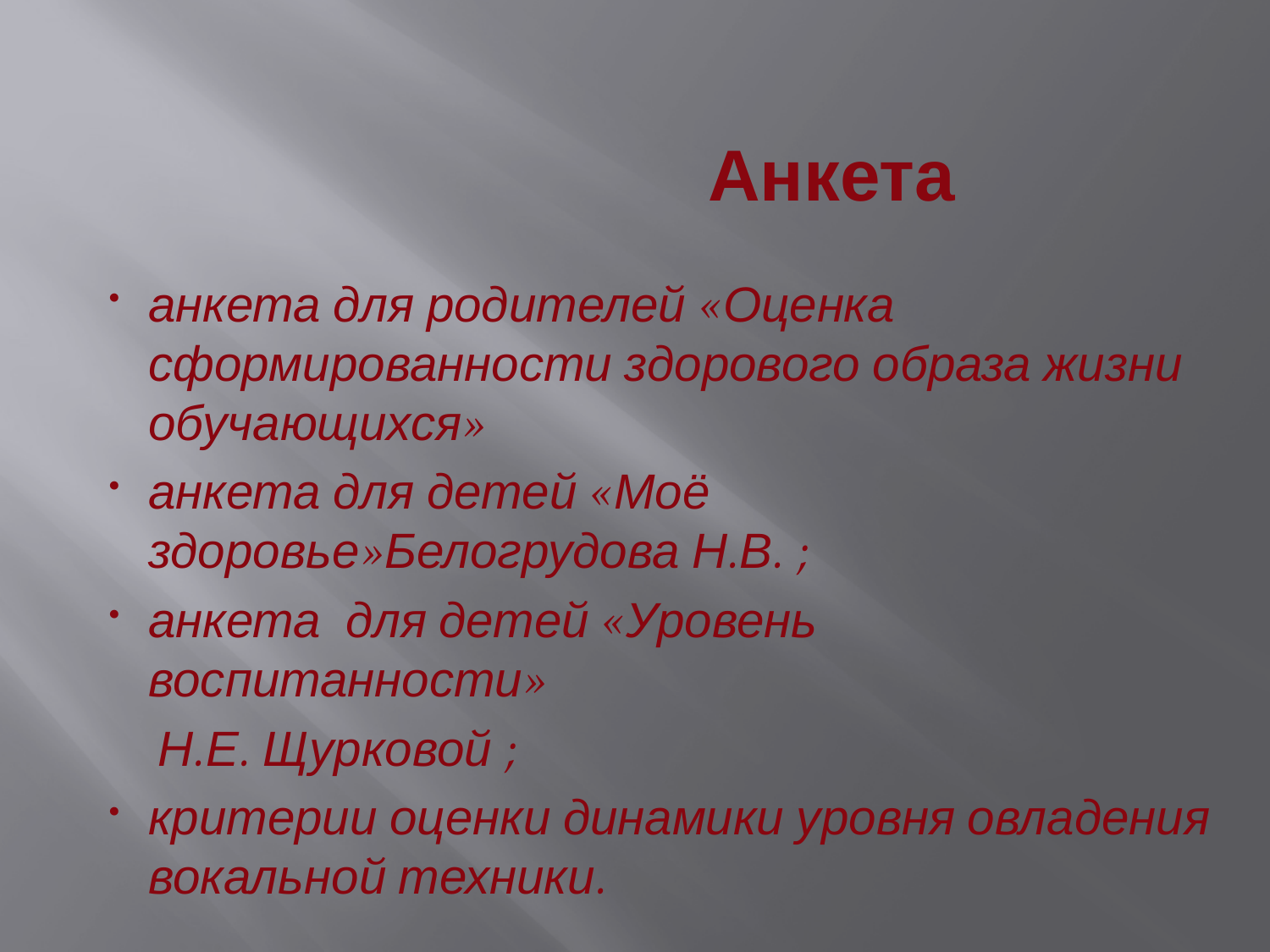

# Анкета
анкета для родителей «Оценка сформированности здорового образа жизни обучающихся»
анкета для детей «Моё здоровье»Белогрудова Н.В. ;
анкета  для детей «Уровень воспитанности»
    Н.Е. Щурковой ;
критерии оценки динамики уровня овладения вокальной техники.